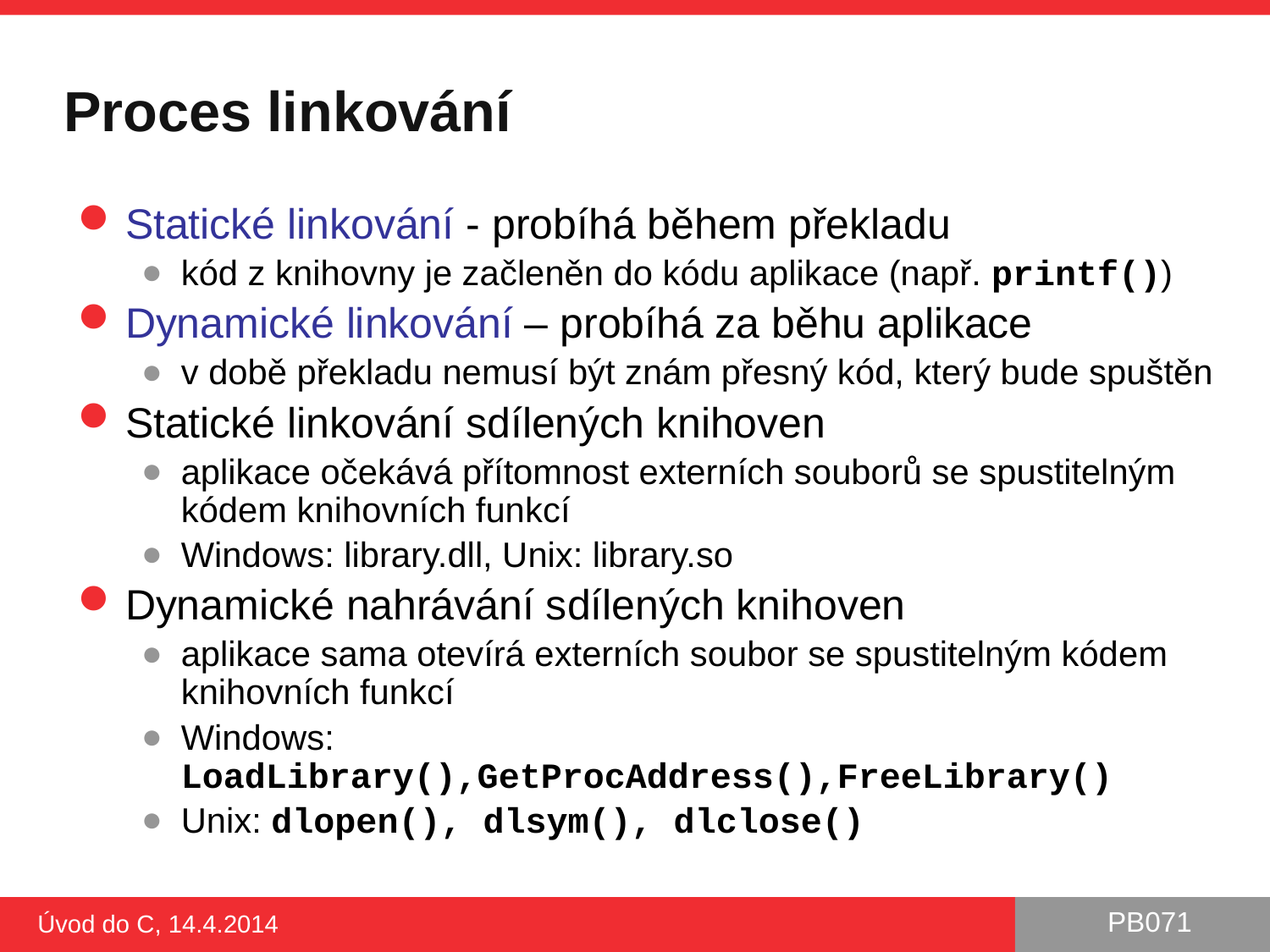

# Proces linkování
Statické linkování - probíhá během překladu
kód z knihovny je začleněn do kódu aplikace (např. printf())
Dynamické linkování – probíhá za běhu aplikace
v době překladu nemusí být znám přesný kód, který bude spuštěn
Statické linkování sdílených knihoven
aplikace očekává přítomnost externích souborů se spustitelným kódem knihovních funkcí
Windows: library.dll, Unix: library.so
Dynamické nahrávání sdílených knihoven
aplikace sama otevírá externích soubor se spustitelným kódem knihovních funkcí
Windows: LoadLibrary(),GetProcAddress(),FreeLibrary()
Unix: dlopen(), dlsym(), dlclose()
Úvod do C, 14.4.2014